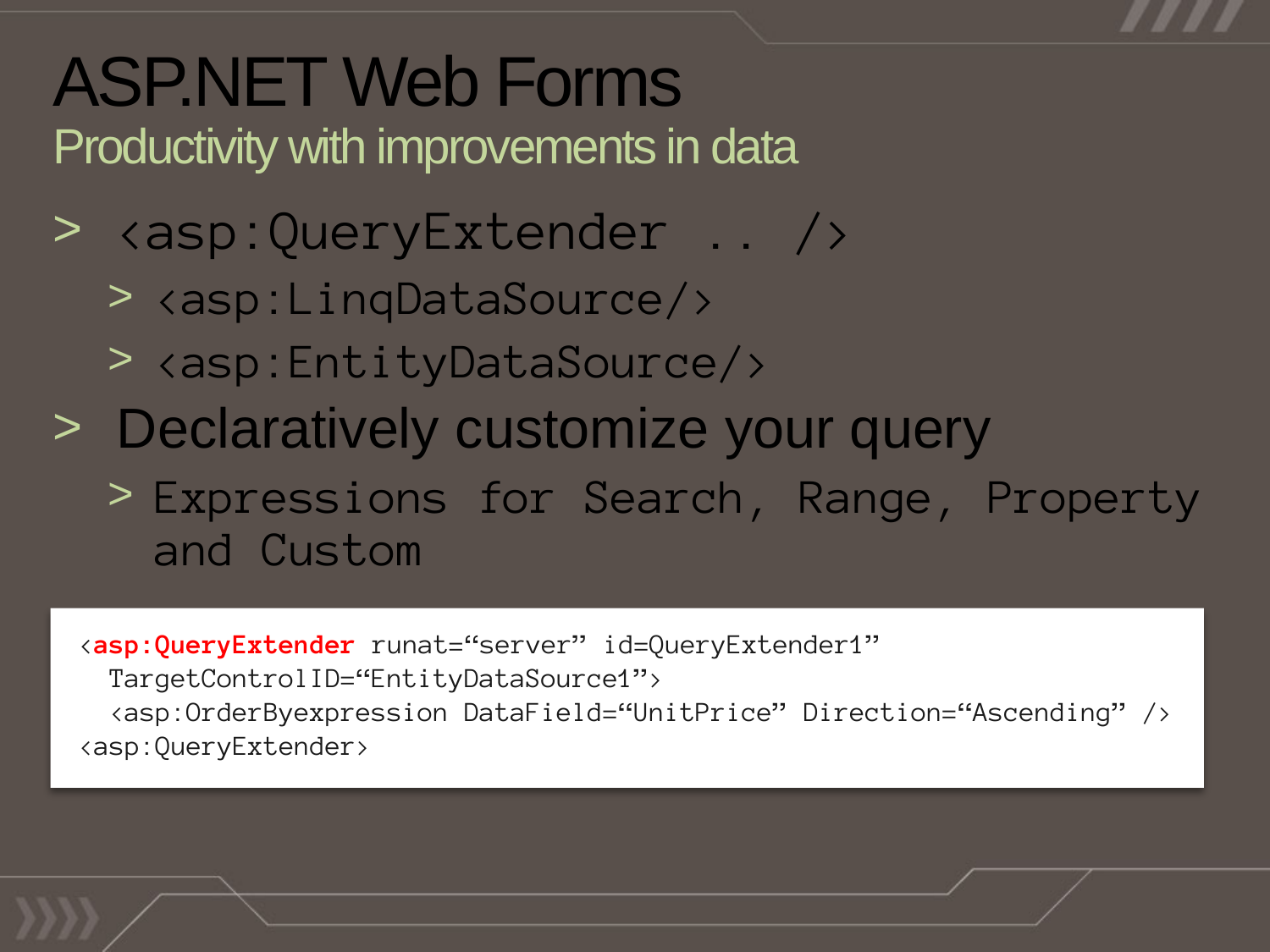

# ASP.NET Web Forms Productivity with improvements in data
<asp:QueryExtender .. />
<asp:LinqDataSource/>
<asp:EntityDataSource/>
Declaratively customize your query
Expressions for Search, Range, Property and Custom

<asp:QueryExtender runat=“server” id=QueryExtender1”
  TargetControlID=“EntityDataSource1”>
  <asp:OrderByexpression DataField=“UnitPrice” Direction=“Ascending” />
<asp:QueryExtender>